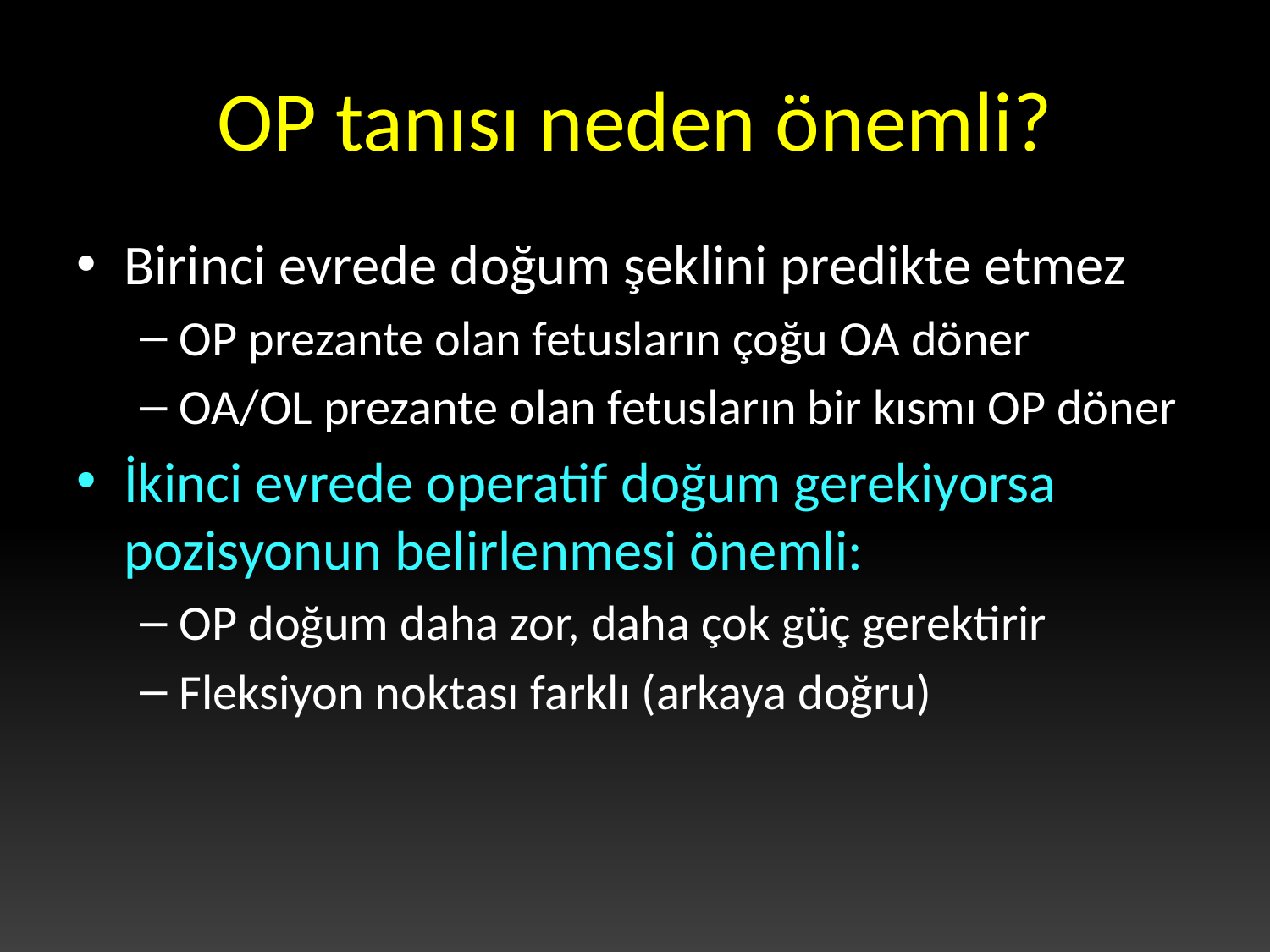

# OP tanısı neden önemli?
Birinci evrede doğum şeklini predikte etmez
OP prezante olan fetusların çoğu OA döner
OA/OL prezante olan fetusların bir kısmı OP döner
İkinci evrede operatif doğum gerekiyorsa pozisyonun belirlenmesi önemli:
OP doğum daha zor, daha çok güç gerektirir
Fleksiyon noktası farklı (arkaya doğru)